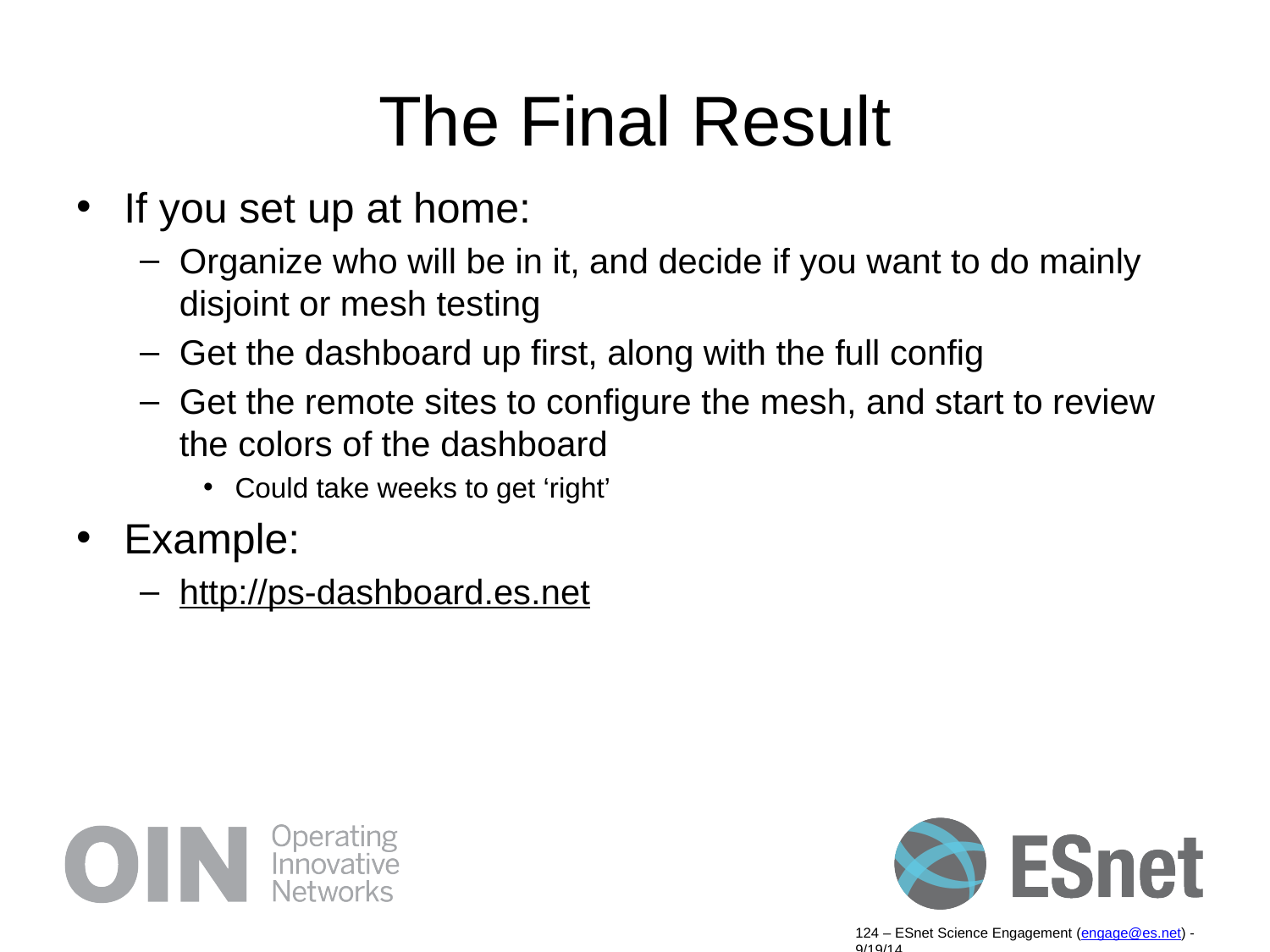

# The Final Result
If you set up at home:
Organize who will be in it, and decide if you want to do mainly disjoint or mesh testing
Get the dashboard up first, along with the full config
Get the remote sites to configure the mesh, and start to review the colors of the dashboard
Could take weeks to get ‘right’
Example:
http://ps-dashboard.es.net
124 – ESnet Science Engagement (engage@es.net) - 9/19/14